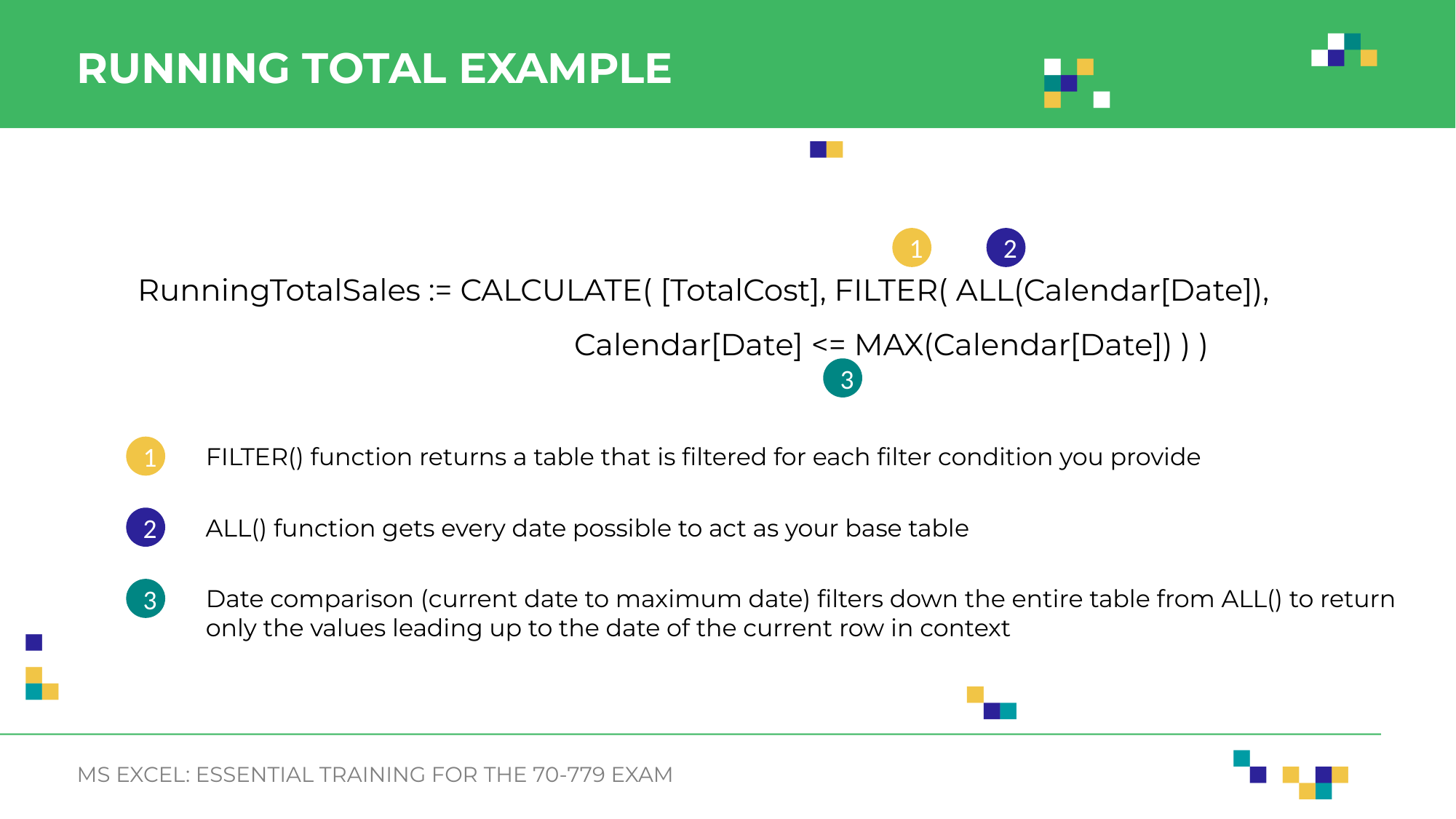

RUNNING TOTAL EXAMPLE
2
1
RunningTotalSales := CALCULATE( [TotalCost], FILTER( ALL(Calendar[Date]), 					Calendar[Date] <= MAX(Calendar[Date]) ) )
3
FILTER() function returns a table that is filtered for each filter condition you provide
1
ALL() function gets every date possible to act as your base table
2
Date comparison (current date to maximum date) filters down the entire table from ALL() to return only the values leading up to the date of the current row in context
3
MS EXCEL: ESSENTIAL TRAINING FOR THE 70-779 EXAM